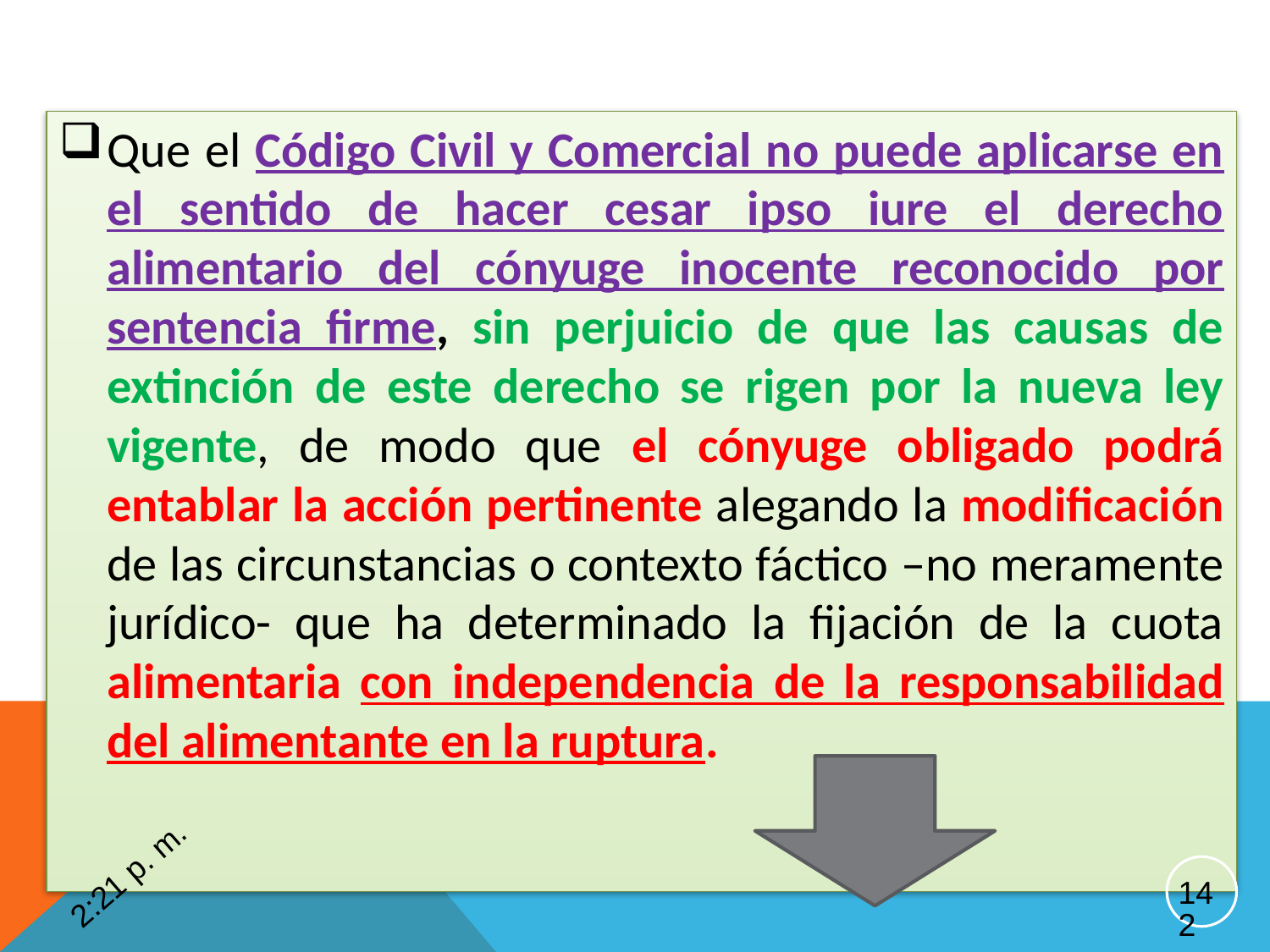

Que el Código Civil y Comercial no puede aplicarse en el sentido de hacer cesar ipso iure el derecho alimentario del cónyuge inocente reconocido por sentencia firme, sin perjuicio de que las causas de extinción de este derecho se rigen por la nueva ley vigente, de modo que el cónyuge obligado podrá entablar la acción pertinente alegando la modificación de las circunstancias o contexto fáctico –no meramente jurídico- que ha determinado la fijación de la cuota alimentaria con independencia de la responsabilidad del alimentante en la ruptura.

2:21 p. m.
142